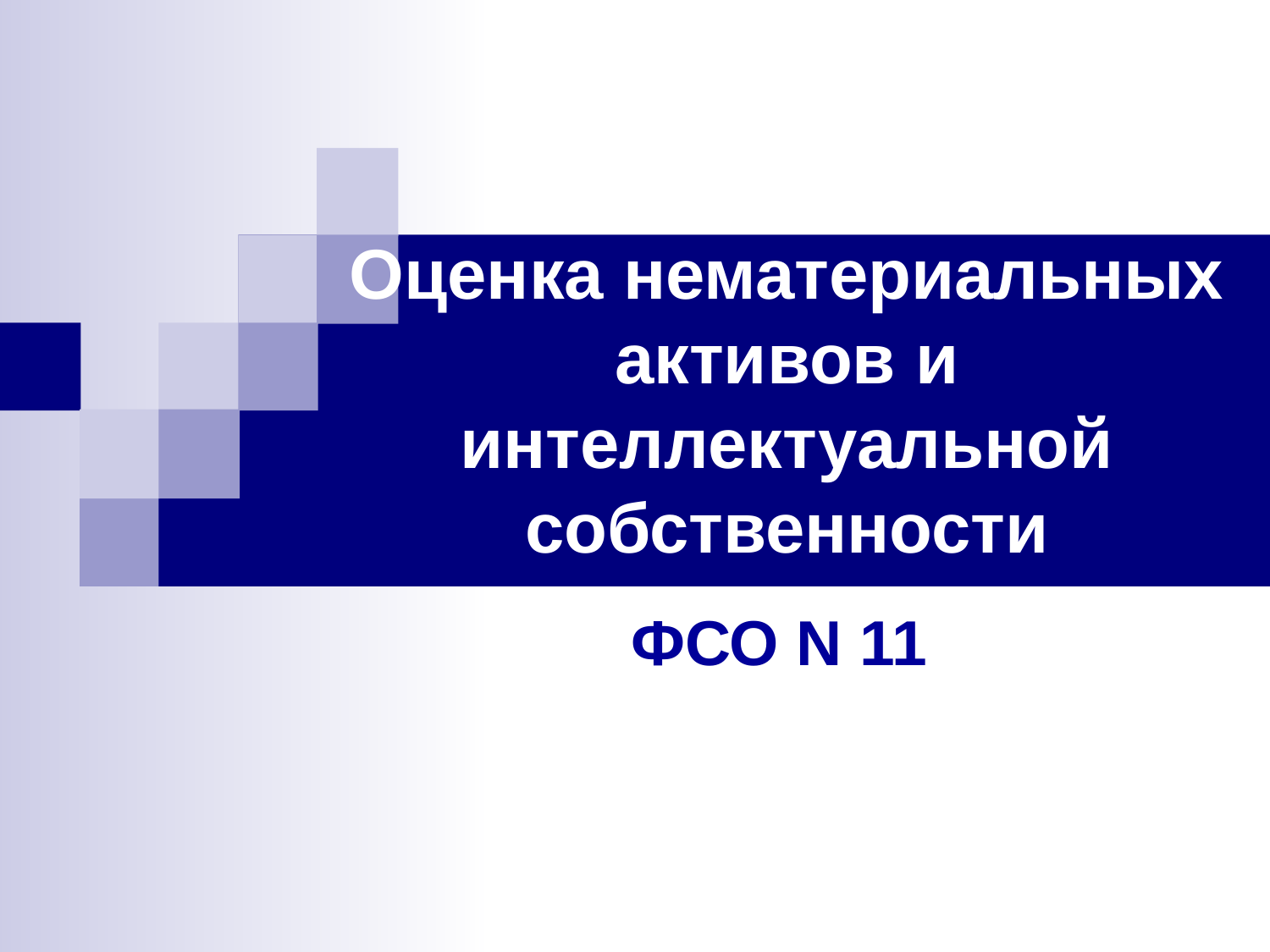

# Оценка нематериальных активов и интеллектуальной собственности
             ФСО N 11